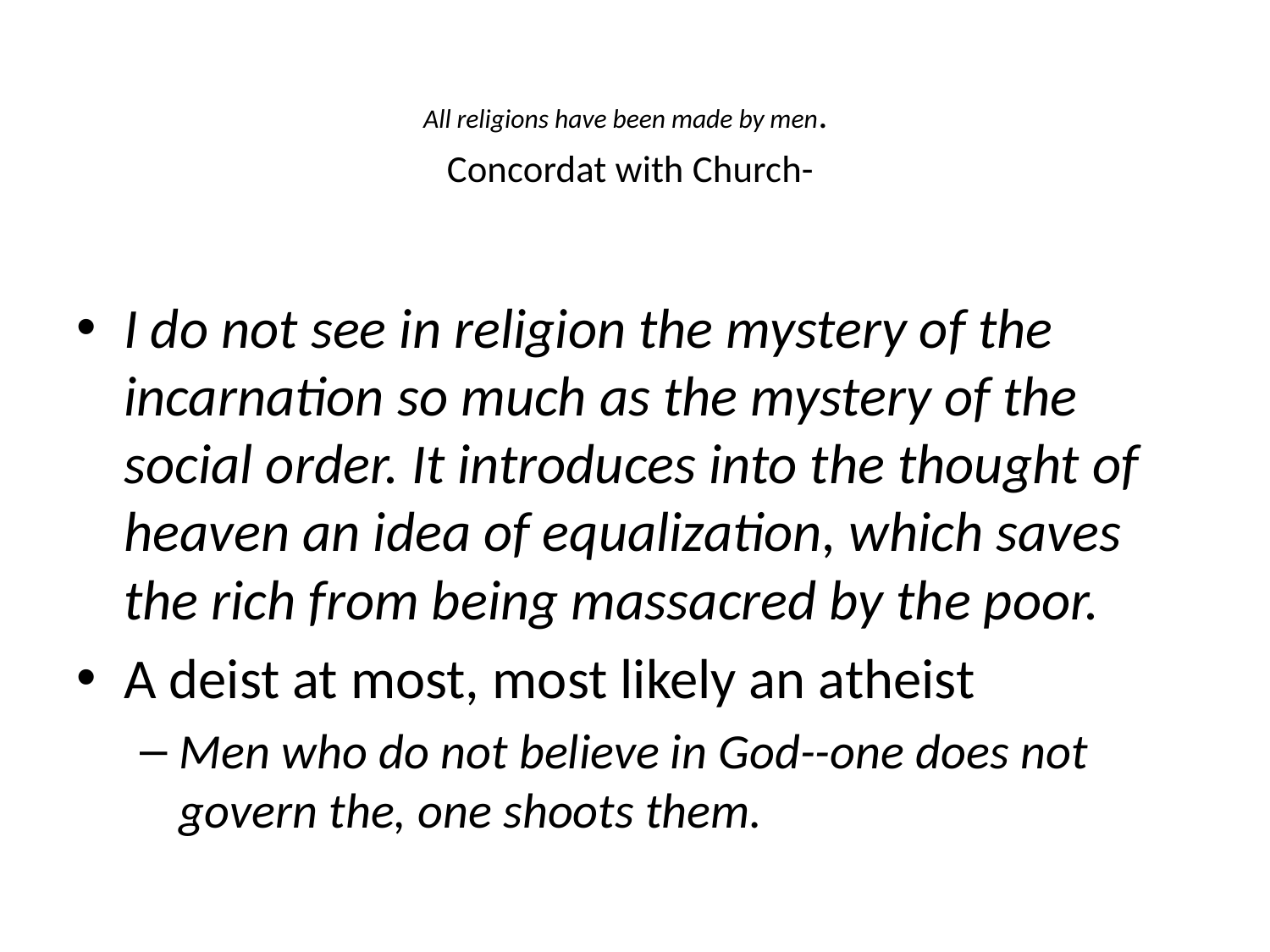

# All religions have been made by men. Concordat with Church-
I do not see in religion the mystery of the incarnation so much as the mystery of the social order. It introduces into the thought of heaven an idea of equalization, which saves the rich from being massacred by the poor.
A deist at most, most likely an atheist
Men who do not believe in God--one does not govern the, one shoots them.